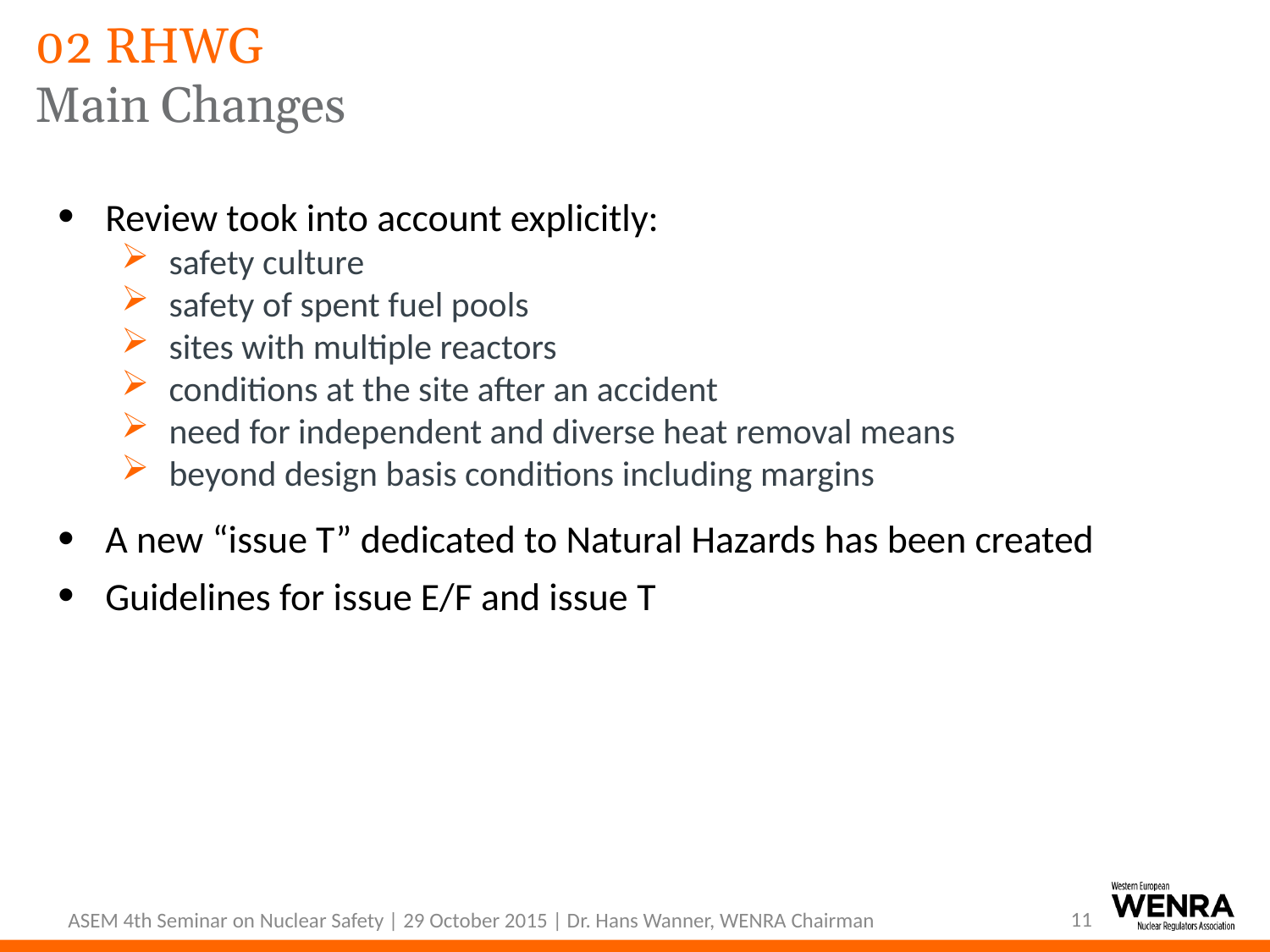

# 02 RHWG Main Changes
Review took into account explicitly:
safety culture
safety of spent fuel pools
sites with multiple reactors
conditions at the site after an accident
need for independent and diverse heat removal means
beyond design basis conditions including margins
A new “issue T” dedicated to Natural Hazards has been created
Guidelines for issue E/F and issue T
11
ASEM 4th Seminar on Nuclear Safety | 29 October 2015 | Dr. Hans Wanner, WENRA Chairman